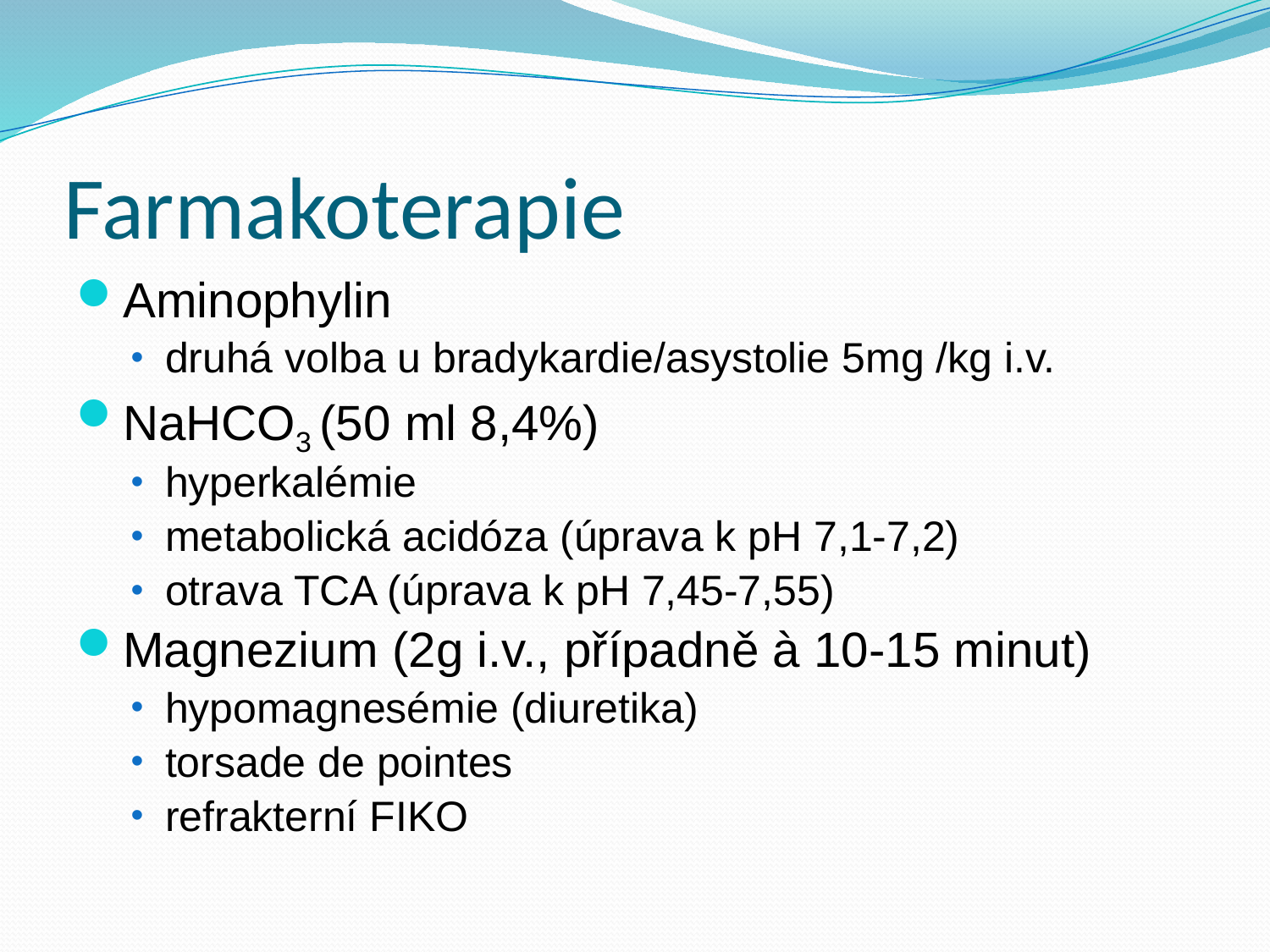

# Farmakoterapie
Aminophylin
druhá volba u bradykardie/asystolie 5mg /kg i.v.
NaHCO3 (50 ml 8,4%)
hyperkalémie
metabolická acidóza (úprava k pH 7,1-7,2)
otrava TCA (úprava k pH 7,45-7,55)
Magnezium (2g i.v., případně à 10-15 minut)
hypomagnesémie (diuretika)
torsade de pointes
refrakterní FIKO